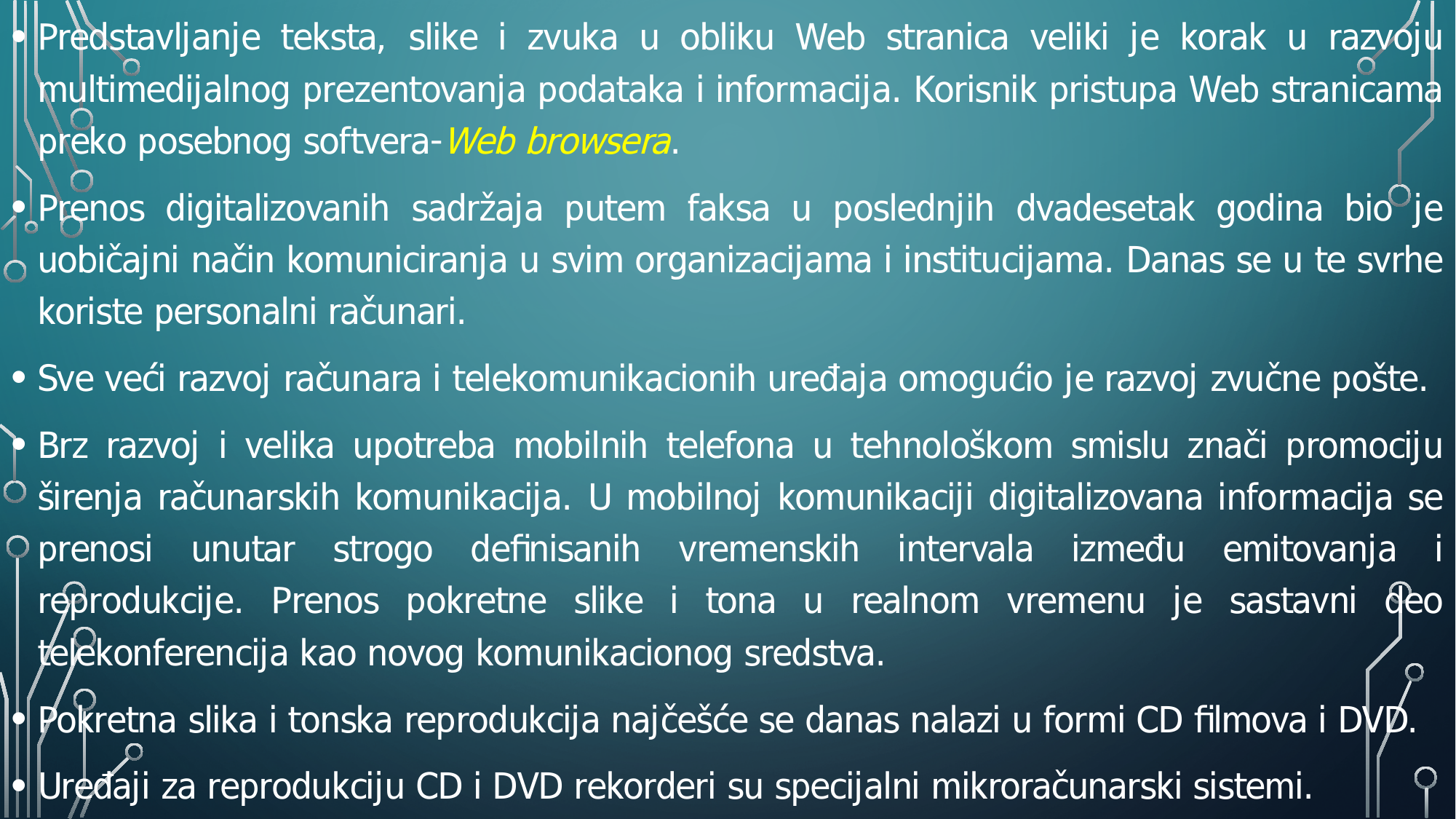

Predstavljanje teksta, slike i zvuka u obliku Web stranica veliki je korak u razvoju multimedijalnog prezentovanja podataka i informacija. Korisnik pristupa Web stranicama preko posebnog softvera-Web browsera.
Prenos digitalizovanih sadržaja putem faksa u poslednjih dvadesetak godina bio je uobičajni način komuniciranja u svim organizacijama i institucijama. Danas se u te svrhe koriste personalni računari.
Sve veći razvoj računara i telekomunikacionih uređaja omogućio je razvoj zvučne pošte.
Brz razvoj i velika upotreba mobilnih telefona u tehnološkom smislu znači promociju širenja računarskih komunikacija. U mobilnoj komunikaciji digitalizovana informacija se prenosi unutar strogo definisanih vremenskih intervala između emitovanja i reprodukcije. Prenos pokretne slike i tona u realnom vremenu je sastavni deo telekonferencija kao novog komunikacionog sredstva.
Pokretna slika i tonska reprodukcija najčešće se danas nalazi u formi CD filmova i DVD.
Uređaji za reprodukciju CD i DVD rekorderi su specijalni mikroračunarski sistemi.